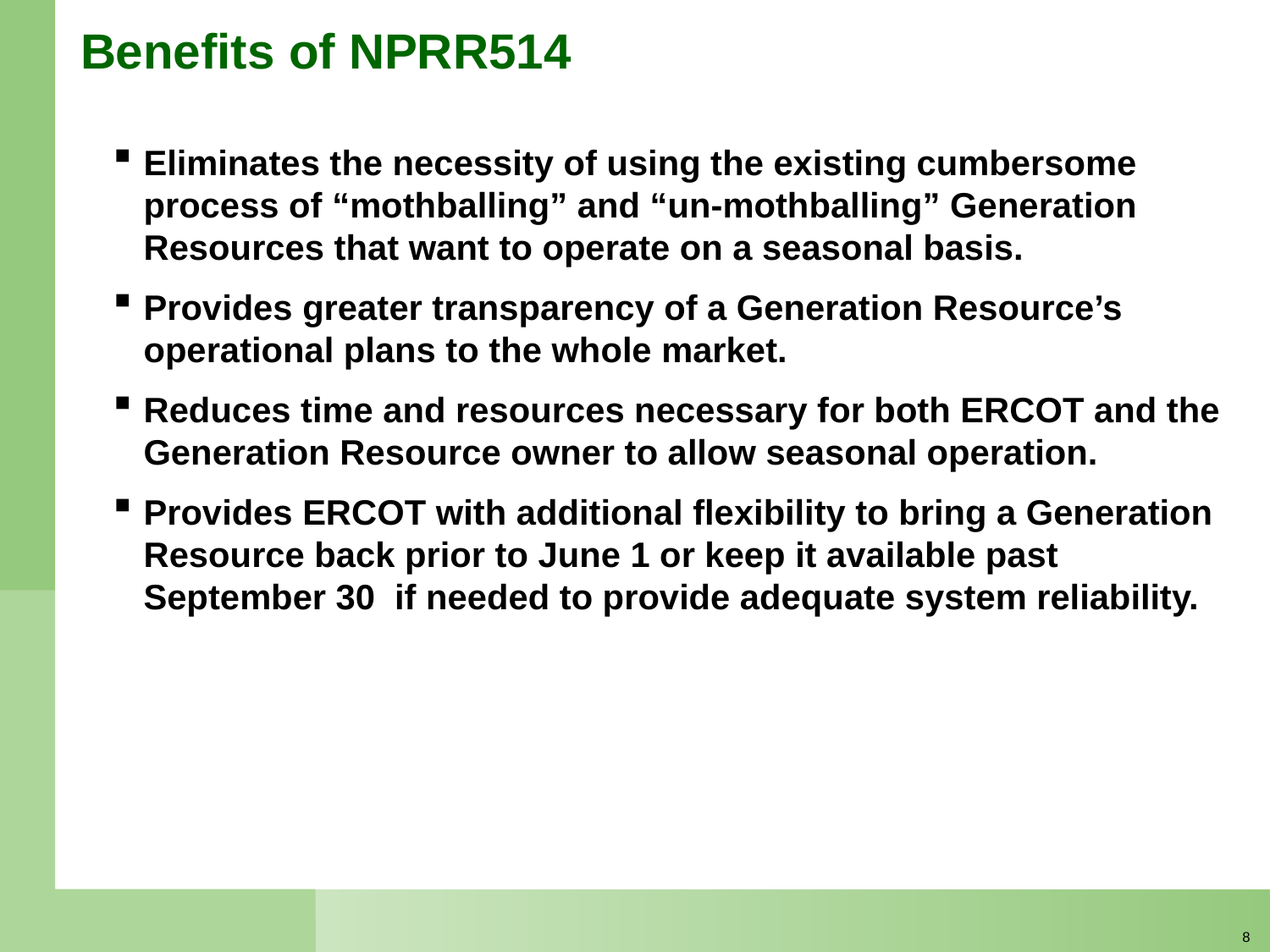

# Benefits of NPRR514
Eliminates the necessity of using the existing cumbersome process of “mothballing” and “un-mothballing” Generation Resources that want to operate on a seasonal basis.
Provides greater transparency of a Generation Resource’s operational plans to the whole market.
Reduces time and resources necessary for both ERCOT and the Generation Resource owner to allow seasonal operation.
Provides ERCOT with additional flexibility to bring a Generation Resource back prior to June 1 or keep it available past September 30  if needed to provide adequate system reliability.

8